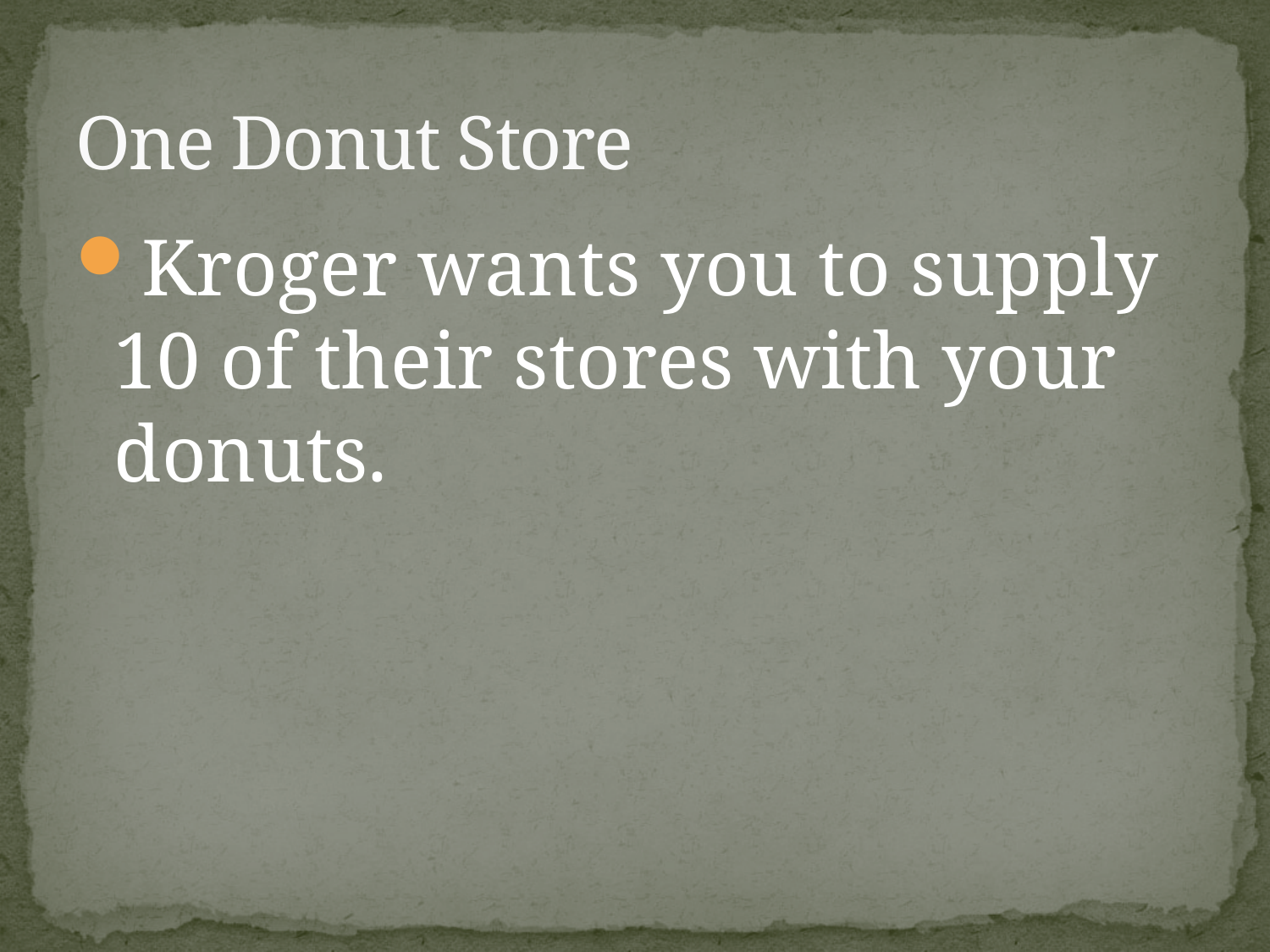

# One Donut Store
Kroger wants you to supply 10 of their stores with your donuts.